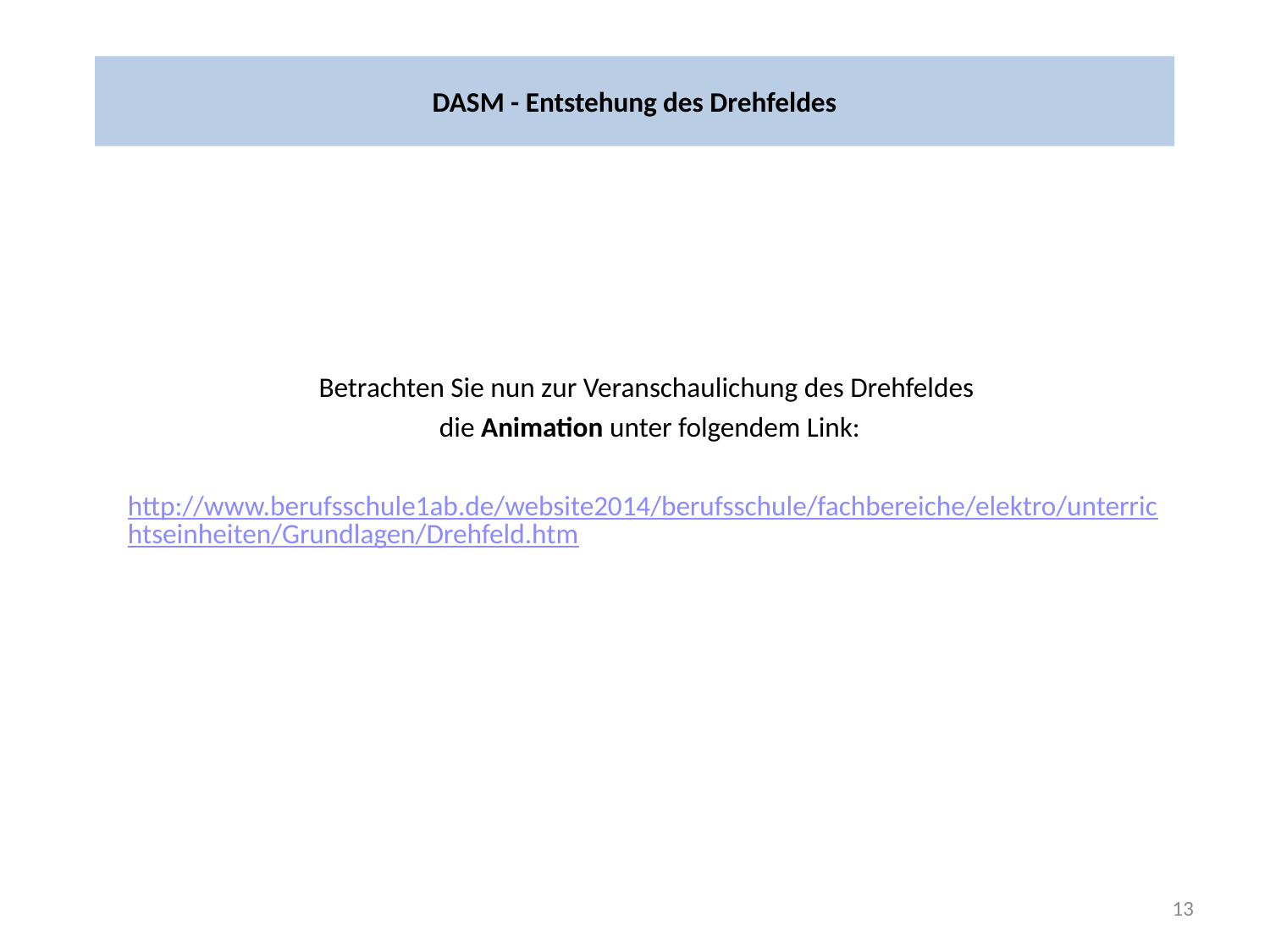

# DASM - Entstehung des Drehfeldes

Betrachten Sie nun zur Veranschaulichung des Drehfeldes
die Animation unter folgendem Link:

http://www.berufsschule1ab.de/website2014/berufsschule/fachbereiche/elektro/unterrichtseinheiten/Grundlagen/Drehfeld.htm

13